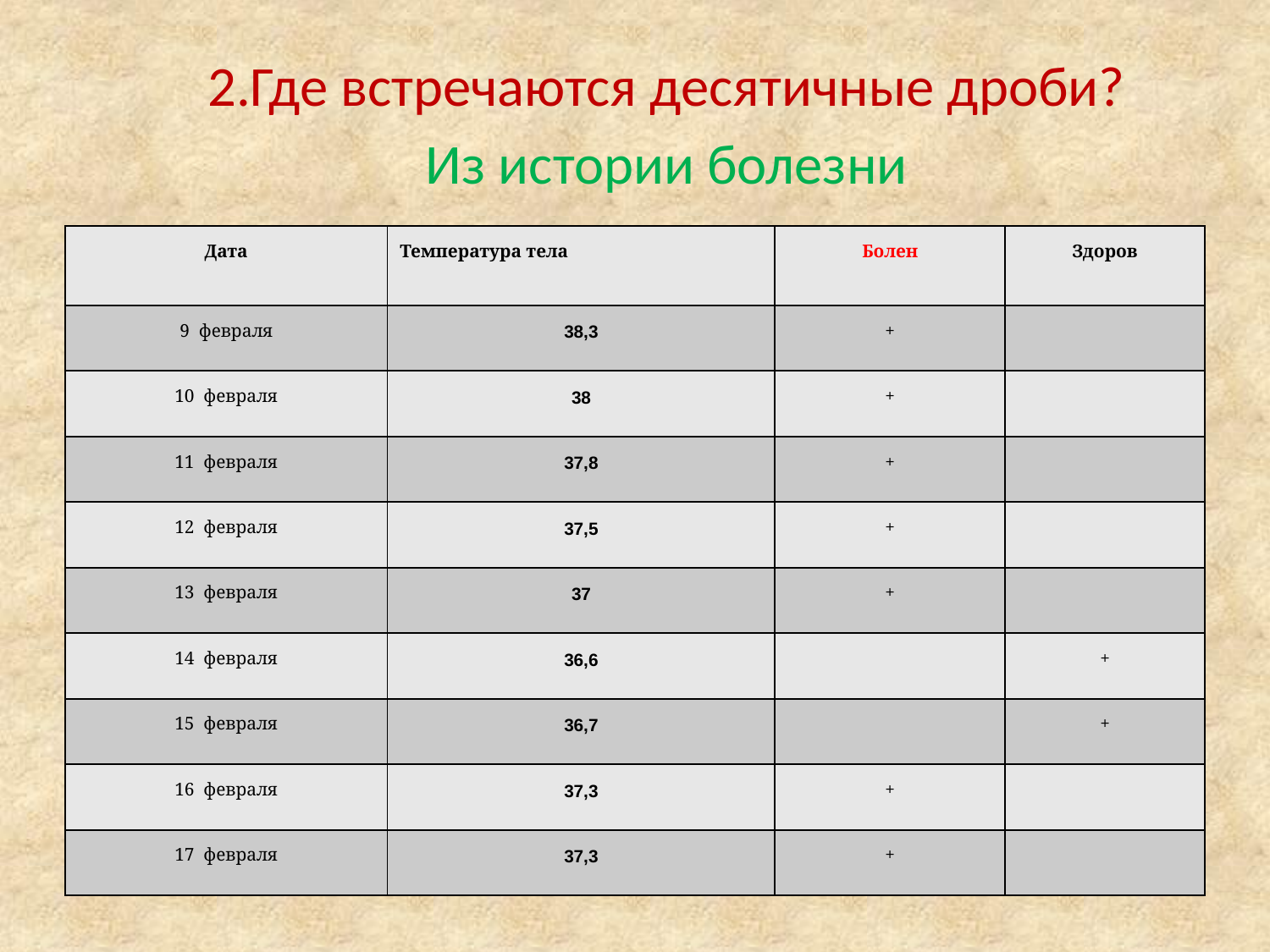

# 2.Где встречаются десятичные дроби? Из истории болезни
| Дата | Температура тела | Болен | Здоров |
| --- | --- | --- | --- |
| 9 февраля | 38,3 | + |  |
| 10 февраля | 38 | + |  |
| 11 февраля | 37,8 | + |  |
| 12 февраля | 37,5 | + |  |
| 13 февраля | 37 | + |  |
| 14 февраля | 36,6 |  | + |
| 15 февраля | 36,7 |  | + |
| 16 февраля | 37,3 | + |  |
| 17 февраля | 37,3 | + |  |